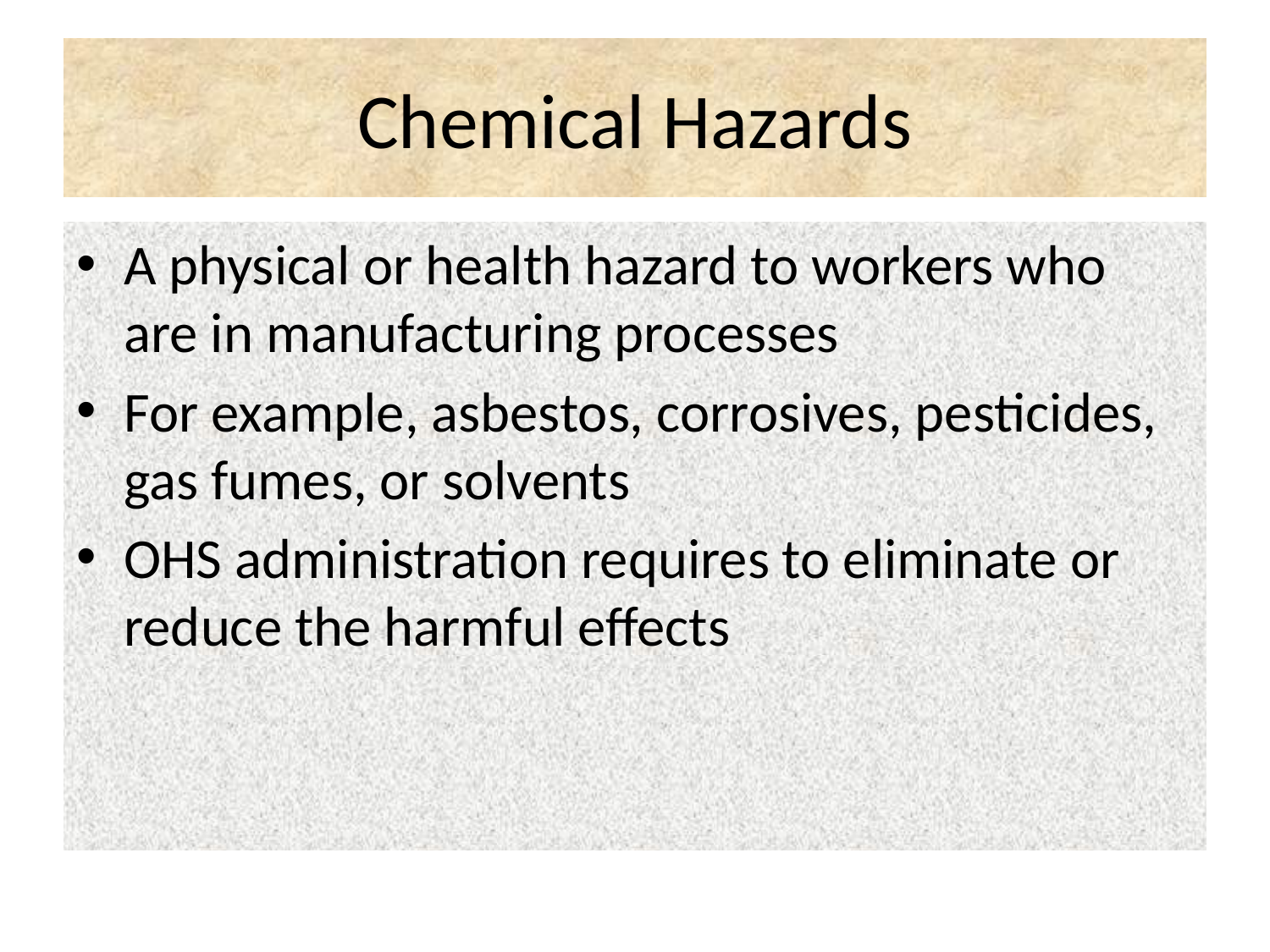

# Chemical Hazards
A physical or health hazard to workers who are in manufacturing processes
For example, asbestos, corrosives, pesticides, gas fumes, or solvents
OHS administration requires to eliminate or reduce the harmful effects